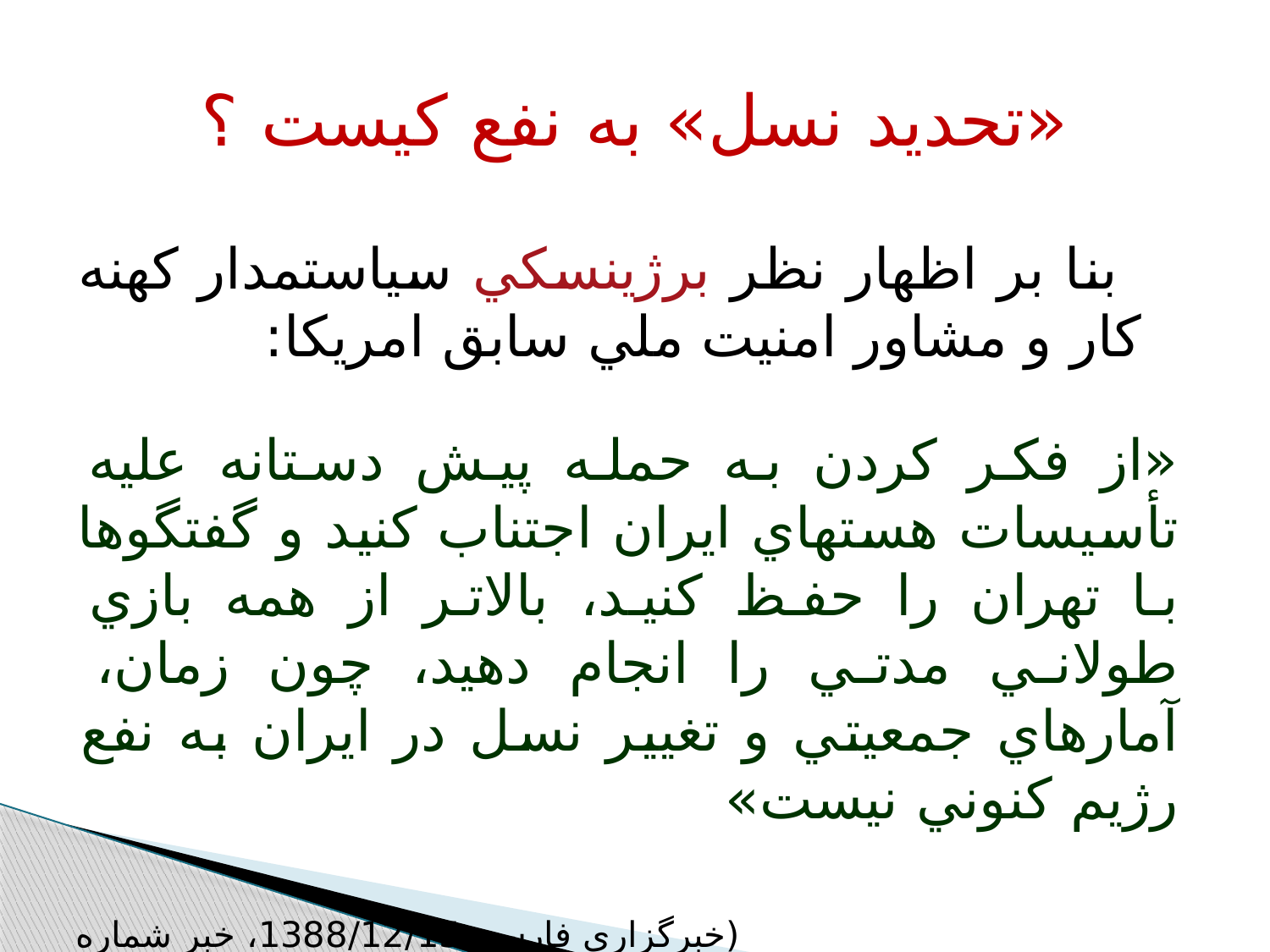

# «تحديد نسل» به نفع کيست ؟
   بنا بر اظهار نظر برژينسکي سياستمدار کهنه کار و مشاور امنيت ملي سابق امريکا:

«از فکر کردن به حمله پيش دستانه عليه تأسيسات هسته­اي ايران اجتناب کنيد و گفتگوها با تهران را حفظ کنيد، بالاتر از همه بازي طولاني مدتي را انجام دهيد، چون زمان، آمارهاي جمعيتي و تغيير نسل در ايران به نفع رژيم کنوني نيست»

                   (خبرگزاري فارس، 1388/12/15، خبر شماره 881250226)